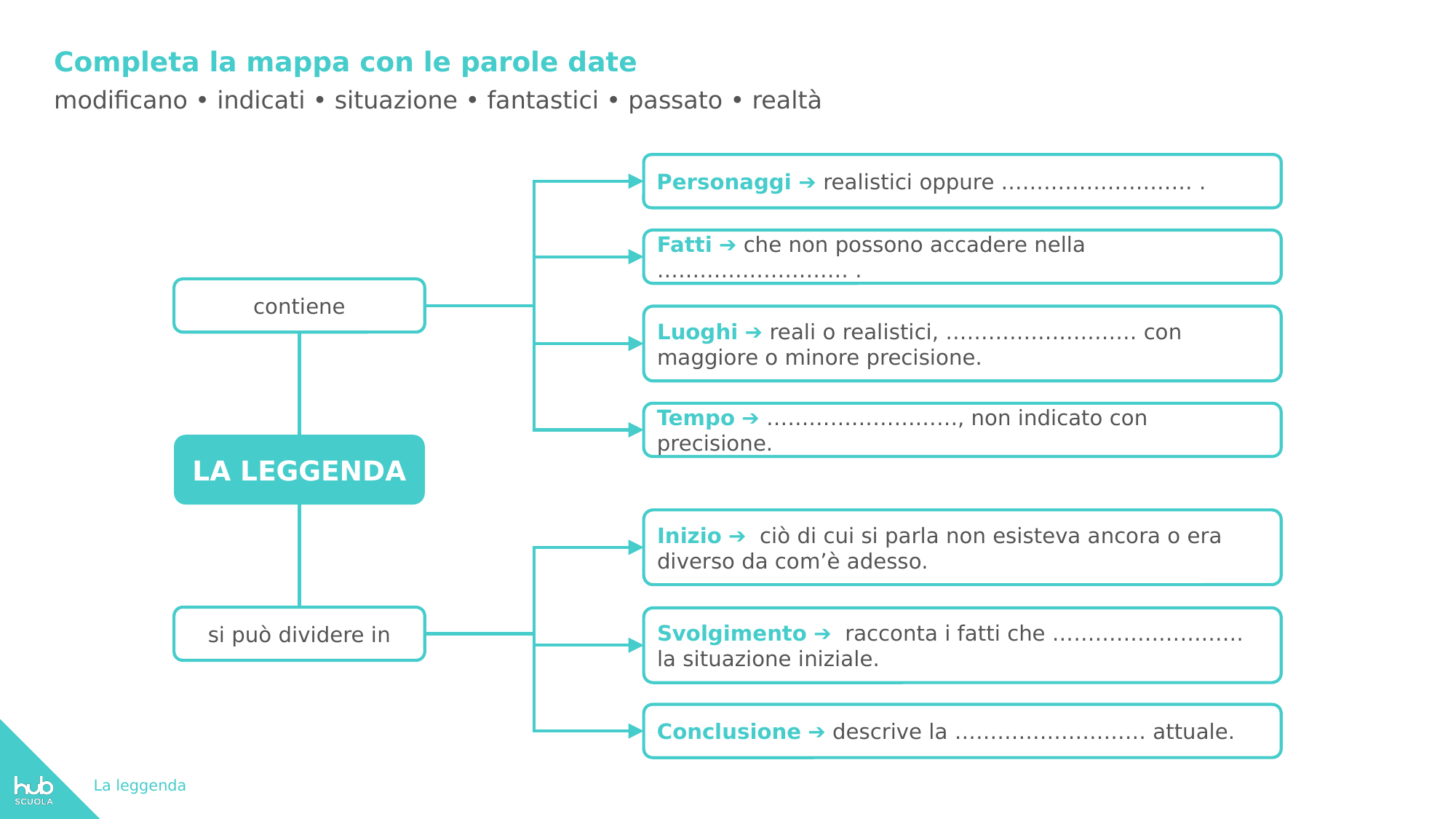

Completa la mappa con le parole date
modificano • indicati • situazione • fantastici • passato • realtà
Personaggi ➔ realistici oppure ……………………… .
Fatti ➔ che non possono accadere nella ……………………… .
contiene
Luoghi ➔ reali o realistici, ……………………… con maggiore o minore precisione.
Tempo ➔ ………………………, non indicato con precisione.
LA LEGGENDA
Inizio ➔  ciò di cui si parla non esisteva ancora o era diverso da com’è adesso.
si può dividere in
Svolgimento ➔  racconta i fatti che ………………………
la situazione iniziale.
Conclusione ➔ descrive la ……………………… attuale.